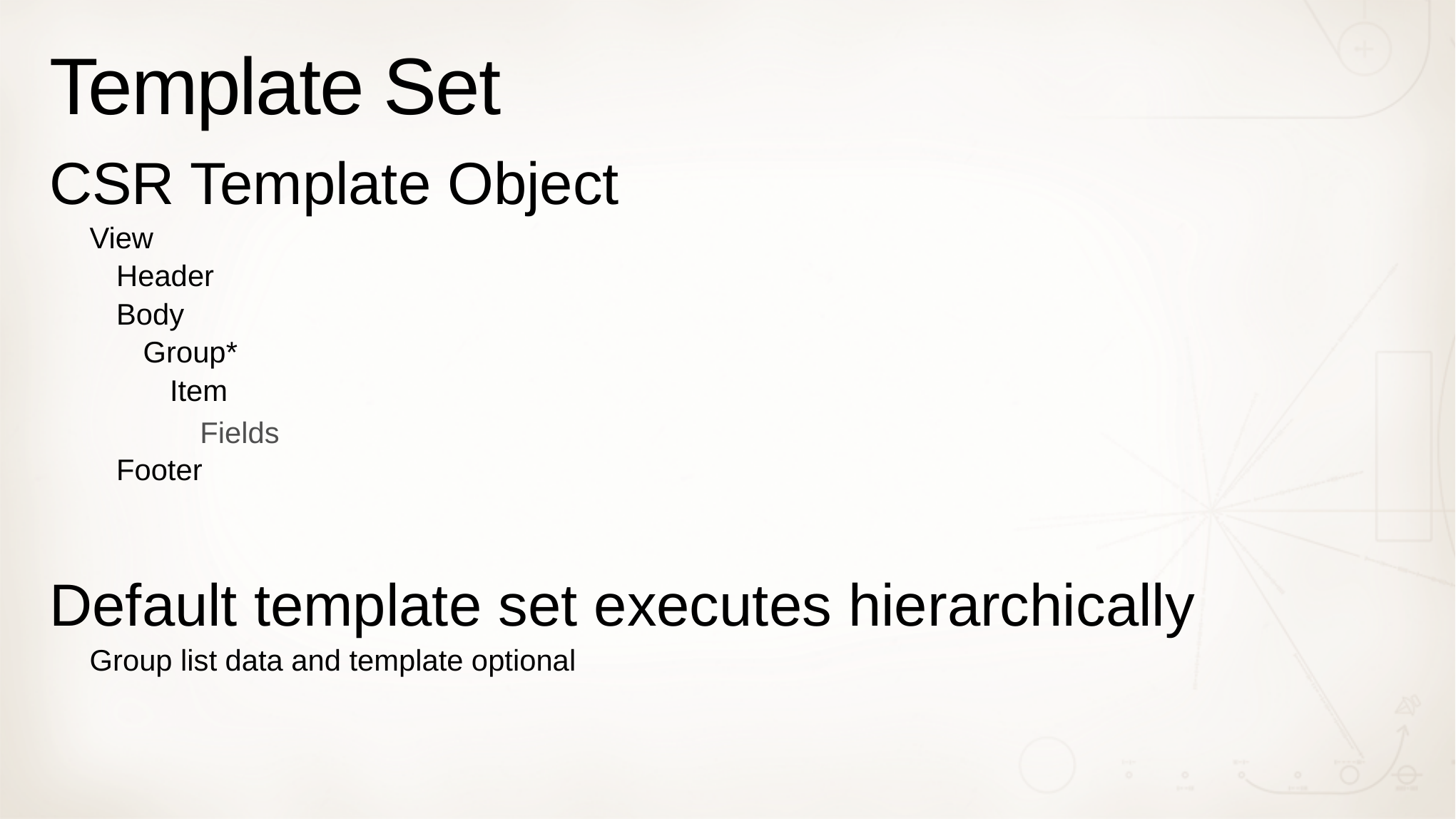

# Template Set
CSR Template Object
View
Header
Body
Group*
Item
Fields
Footer

Default template set executes hierarchically
Group list data and template optional